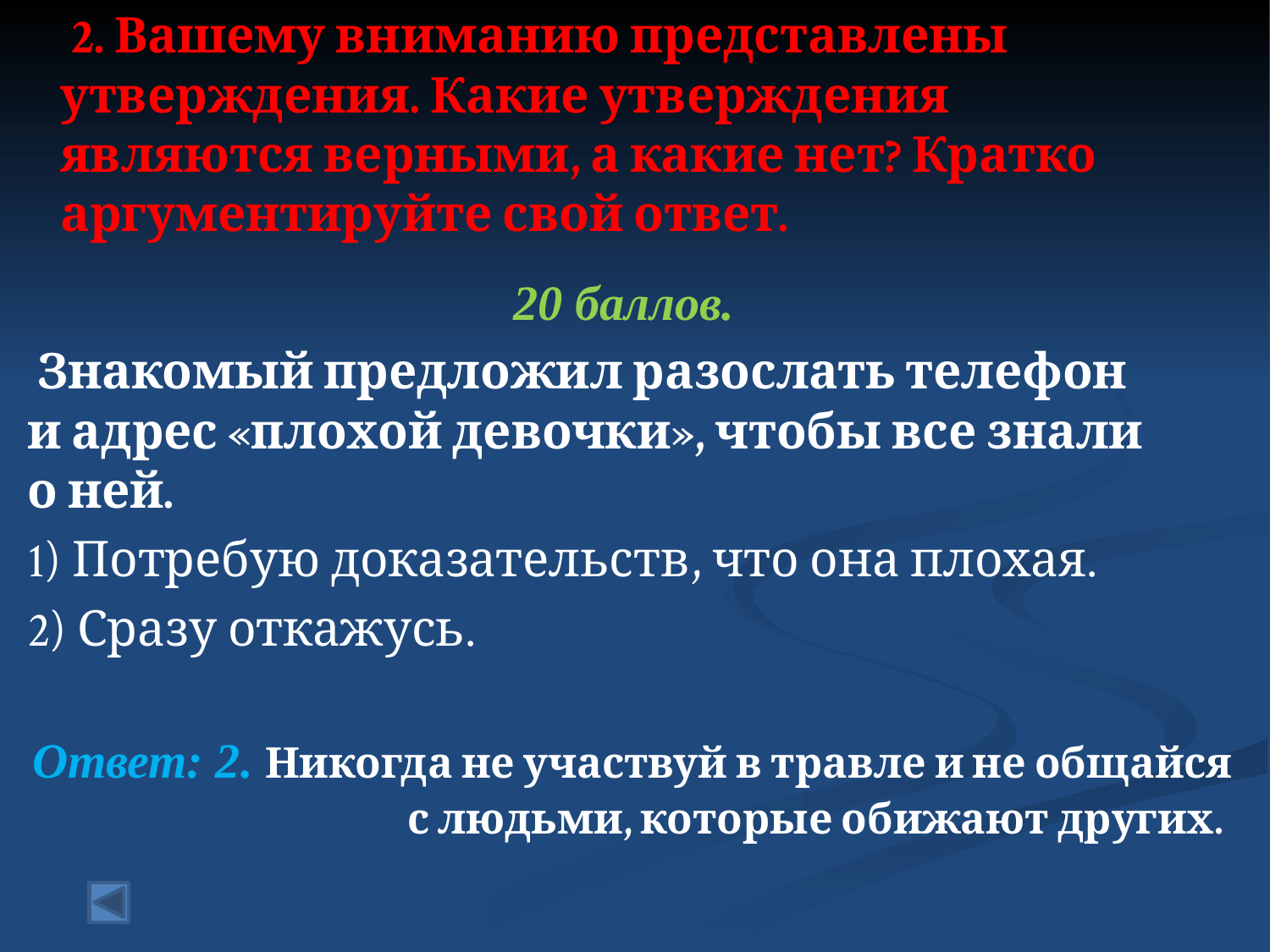

# 2. Вашему вниманию представлены  утверждения. Какие утверждения являются верными, а какие нет? Кратко аргументируйте свой ответ.

20 баллов.
 Знакомый предложил разослать телефон и адрес «плохой девочки», чтобы все знали о ней.
1) Потребую доказательств, что она плохая.
2) Сразу откажусь.

Ответ: 2. Никогда не участвуй в травле и не общайся с людьми, которые обижают других.